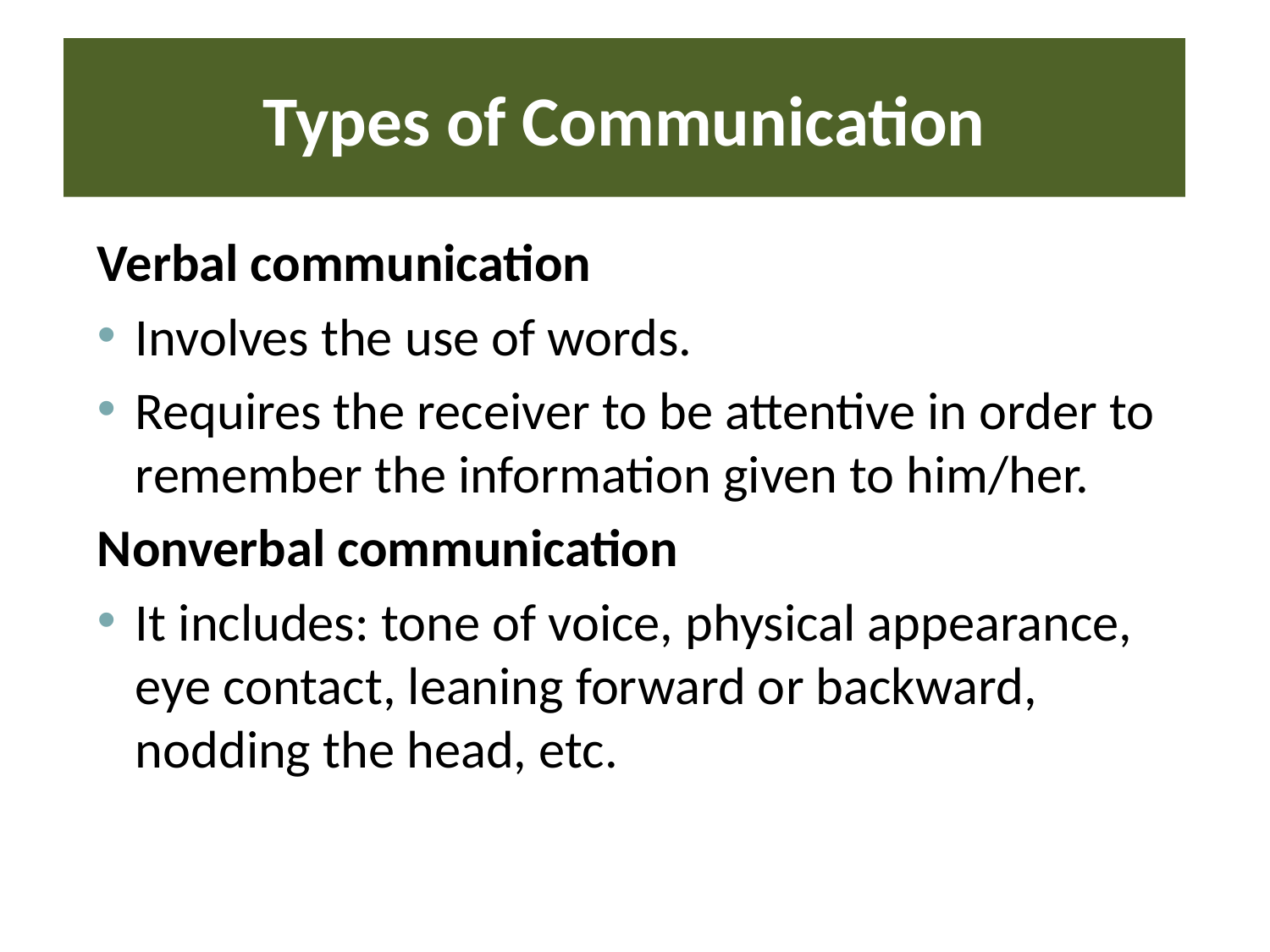

# Types of Communication
Verbal communication
Involves the use of words.
Requires the receiver to be attentive in order to remember the information given to him/her.
Nonverbal communication
It includes: tone of voice, physical appearance, eye contact, leaning forward or backward, nodding the head, etc.